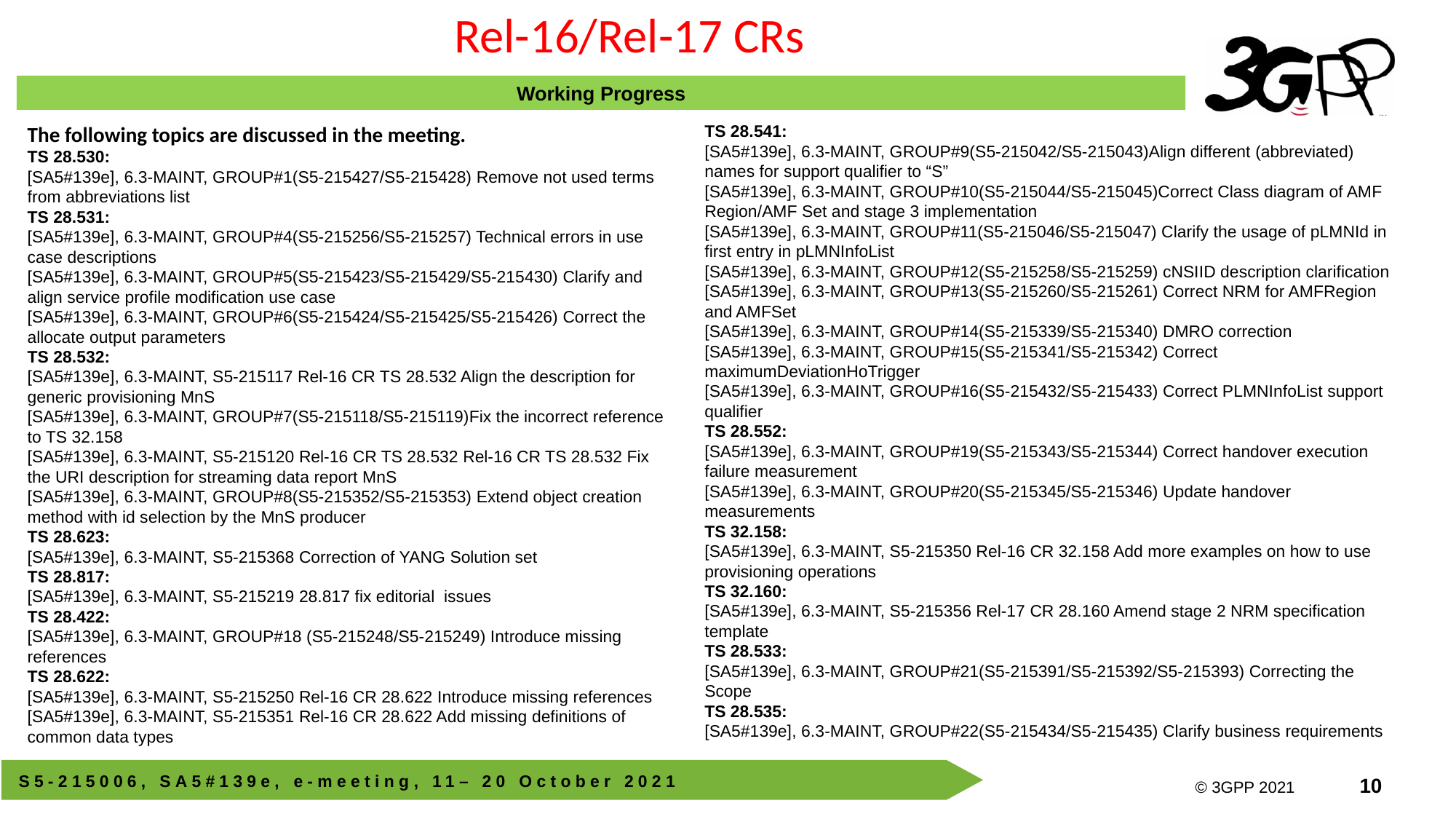

Rel-16/Rel-17 CRs
Working Progress
The following topics are discussed in the meeting.
TS 28.530:
[SA5#139e], 6.3-MAINT, GROUP#1(S5-215427/S5-215428) Remove not used terms from abbreviations list
TS 28.531:
[SA5#139e], 6.3-MAINT, GROUP#4(S5-215256/S5-215257) Technical errors in use case descriptions
[SA5#139e], 6.3-MAINT, GROUP#5(S5-215423/S5-215429/S5-215430) Clarify and align service profile modification use case
[SA5#139e], 6.3-MAINT, GROUP#6(S5-215424/S5-215425/S5-215426) Correct the allocate output parameters
TS 28.532:
[SA5#139e], 6.3-MAINT, S5-215117 Rel-16 CR TS 28.532 Align the description for generic provisioning MnS
[SA5#139e], 6.3-MAINT, GROUP#7(S5-215118/S5-215119)Fix the incorrect reference to TS 32.158
[SA5#139e], 6.3-MAINT, S5-215120 Rel-16 CR TS 28.532 Rel-16 CR TS 28.532 Fix the URI description for streaming data report MnS
[SA5#139e], 6.3-MAINT, GROUP#8(S5-215352/S5-215353) Extend object creation method with id selection by the MnS producer
TS 28.623:
[SA5#139e], 6.3-MAINT, S5-215368 Correction of YANG Solution set
TS 28.817:
[SA5#139e], 6.3-MAINT, S5-215219 28.817 fix editorial  issues
TS 28.422:
[SA5#139e], 6.3-MAINT, GROUP#18 (S5-215248/S5-215249) Introduce missing references
TS 28.622:
[SA5#139e], 6.3-MAINT, S5-215250 Rel-16 CR 28.622 Introduce missing references
[SA5#139e], 6.3-MAINT, S5-215351 Rel-16 CR 28.622 Add missing definitions of common data types
TS 28.541:
[SA5#139e], 6.3-MAINT, GROUP#9(S5-215042/S5-215043)Align different (abbreviated) names for support qualifier to “S”
[SA5#139e], 6.3-MAINT, GROUP#10(S5-215044/S5-215045)Correct Class diagram of AMF Region/AMF Set and stage 3 implementation
[SA5#139e], 6.3-MAINT, GROUP#11(S5-215046/S5-215047) Clarify the usage of pLMNId in first entry in pLMNInfoList
[SA5#139e], 6.3-MAINT, GROUP#12(S5-215258/S5-215259) cNSIID description clarification
[SA5#139e], 6.3-MAINT, GROUP#13(S5-215260/S5-215261) Correct NRM for AMFRegion and AMFSet
[SA5#139e], 6.3-MAINT, GROUP#14(S5-215339/S5-215340) DMRO correction
[SA5#139e], 6.3-MAINT, GROUP#15(S5-215341/S5-215342) Correct maximumDeviationHoTrigger
[SA5#139e], 6.3-MAINT, GROUP#16(S5-215432/S5-215433) Correct PLMNInfoList support qualifier
TS 28.552:
[SA5#139e], 6.3-MAINT, GROUP#19(S5-215343/S5-215344) Correct handover execution failure measurement
[SA5#139e], 6.3-MAINT, GROUP#20(S5-215345/S5-215346) Update handover measurements
TS 32.158:
[SA5#139e], 6.3-MAINT, S5-215350 Rel-16 CR 32.158 Add more examples on how to use provisioning operations
TS 32.160:
[SA5#139e], 6.3-MAINT, S5-215356 Rel-17 CR 28.160 Amend stage 2 NRM specification template
TS 28.533:
[SA5#139e], 6.3-MAINT, GROUP#21(S5-215391/S5-215392/S5-215393) Correcting the Scope
TS 28.535:
[SA5#139e], 6.3-MAINT, GROUP#22(S5-215434/S5-215435) Clarify business requirements